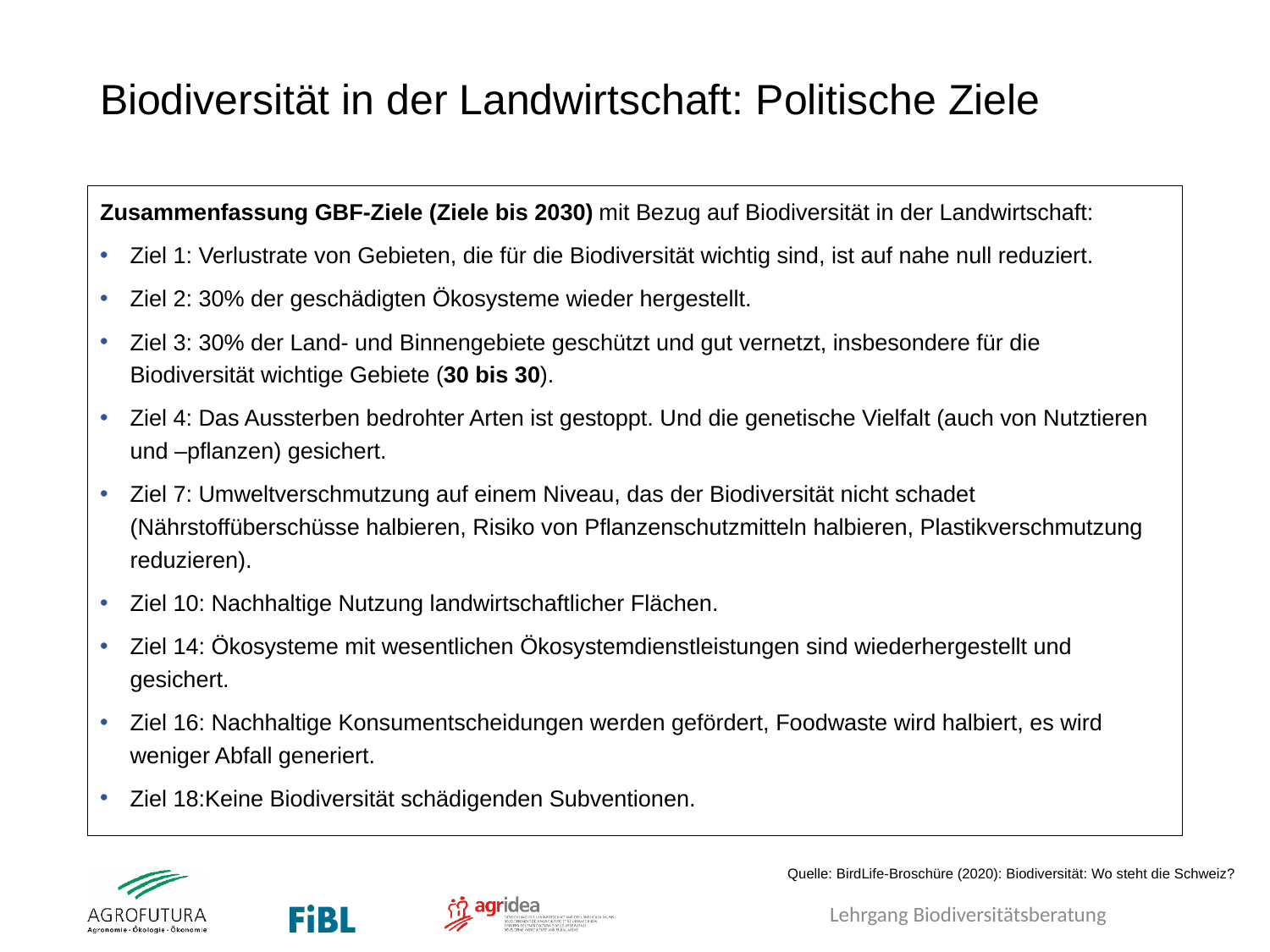

# Biodiversität in der Landwirtschaft: Politische Ziele
Zusammenfassung GBF-Ziele (Ziele bis 2030) mit Bezug auf Biodiversität in der Landwirtschaft:
Ziel 1: Verlustrate von Gebieten, die für die Biodiversität wichtig sind, ist auf nahe null reduziert.
Ziel 2: 30% der geschädigten Ökosysteme wieder hergestellt.
Ziel 3: 30% der Land- und Binnengebiete geschützt und gut vernetzt, insbesondere für die Biodiversität wichtige Gebiete (30 bis 30).
Ziel 4: Das Aussterben bedrohter Arten ist gestoppt. Und die genetische Vielfalt (auch von Nutztieren und –pflanzen) gesichert.
Ziel 7: Umweltverschmutzung auf einem Niveau, das der Biodiversität nicht schadet (Nährstoffüberschüsse halbieren, Risiko von Pflanzenschutzmitteln halbieren, Plastikverschmutzung reduzieren).
Ziel 10: Nachhaltige Nutzung landwirtschaftlicher Flächen.
Ziel 14: Ökosysteme mit wesentlichen Ökosystemdienstleistungen sind wiederhergestellt und gesichert.
Ziel 16: Nachhaltige Konsumentscheidungen werden gefördert, Foodwaste wird halbiert, es wird weniger Abfall generiert.
Ziel 18:Keine Biodiversität schädigenden Subventionen.
Quelle: BirdLife-Broschüre (2020): Biodiversität: Wo steht die Schweiz?
Lehrgang Biodiversitätsberatung